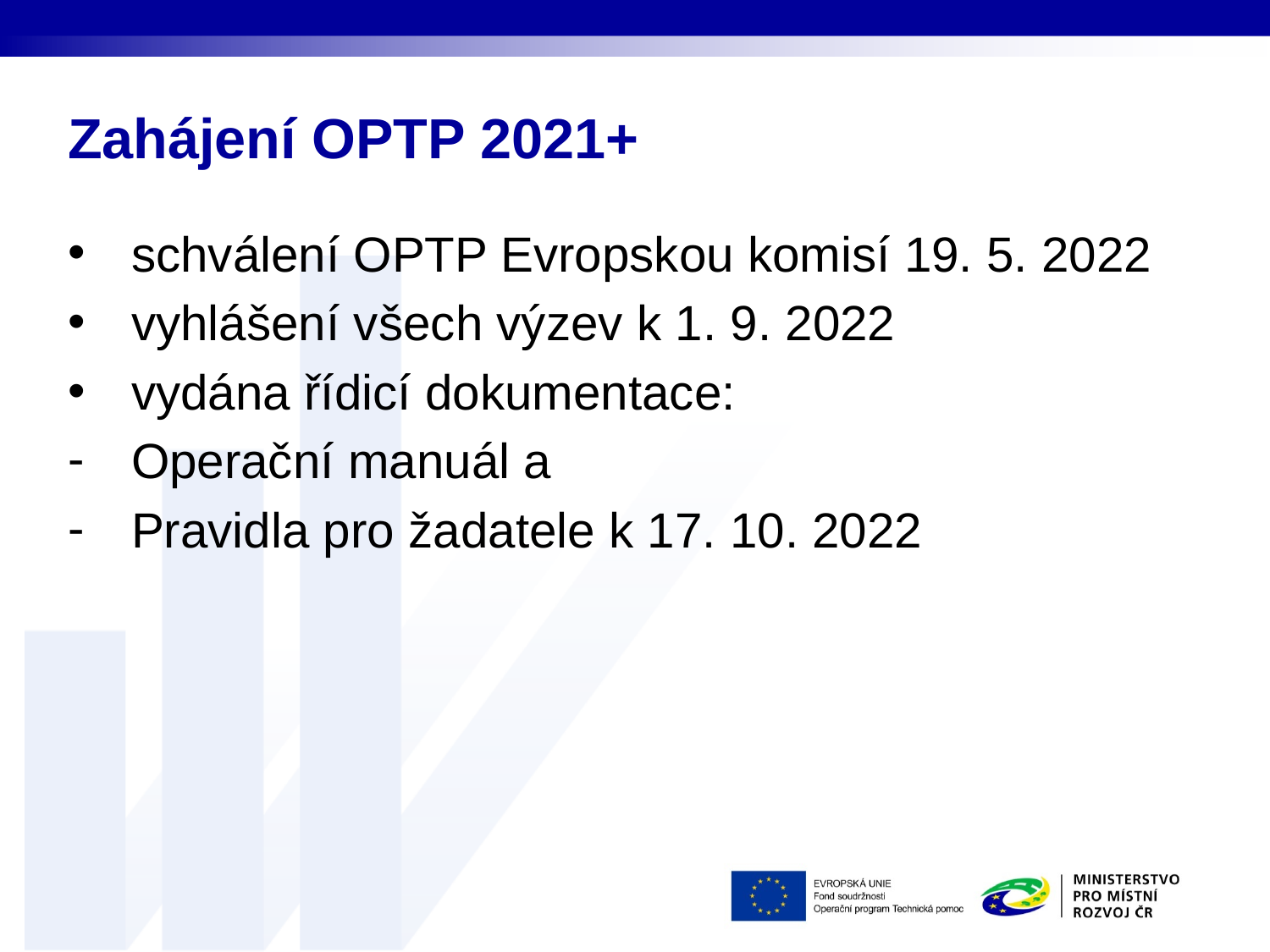

# Zahájení OPTP 2021+
schválení OPTP Evropskou komisí 19. 5. 2022​
vyhlášení všech výzev k 1. 9. 2022
vydána řídicí dokumentace:
Operační manuál a
Pravidla pro žadatele k 17. 10. 2022